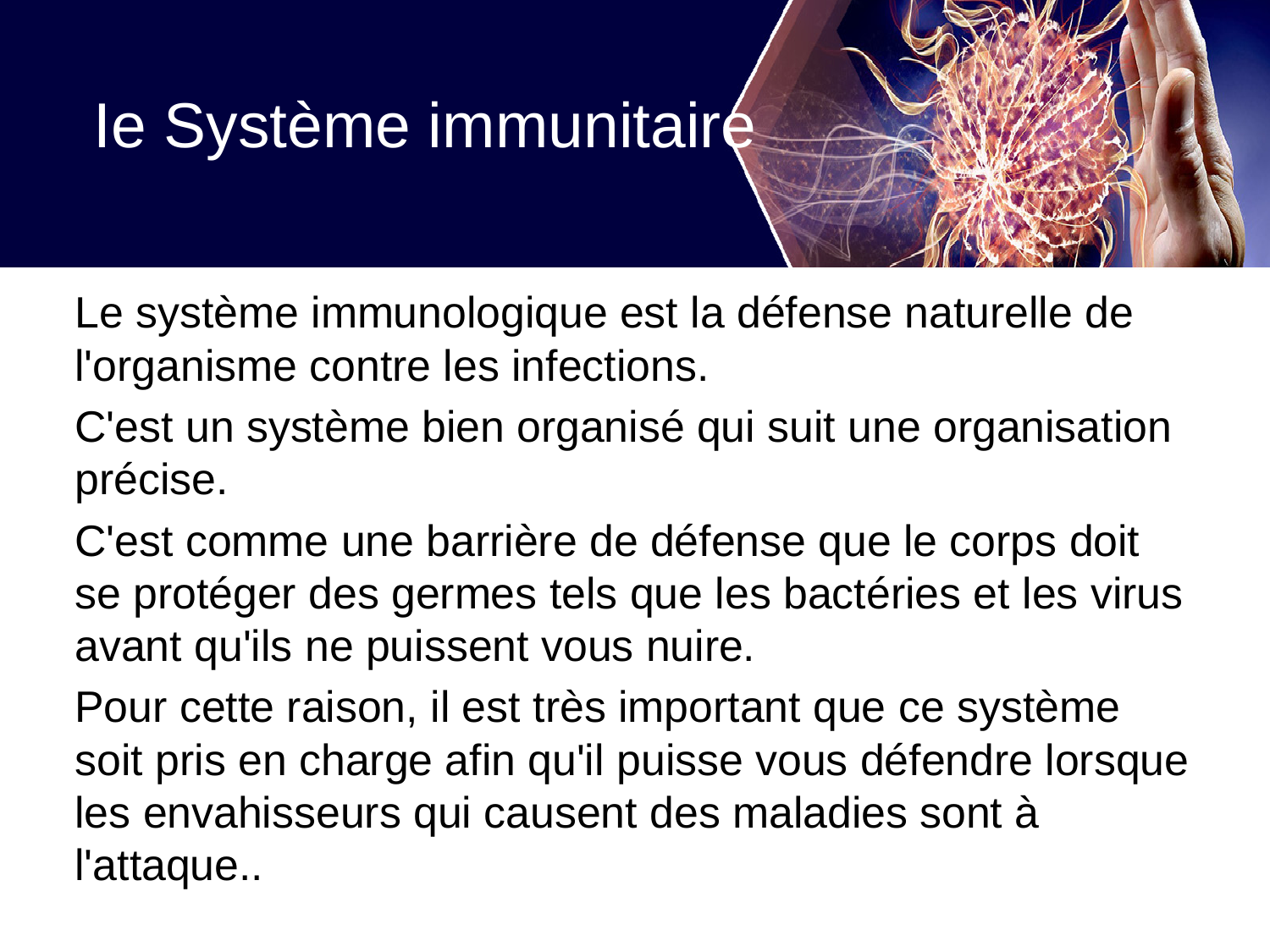

# Ie Système immunitaire
Le système immunologique est la défense naturelle de l'organisme contre les infections.
C'est un système bien organisé qui suit une organisation précise.
C'est comme une barrière de défense que le corps doit se protéger des germes tels que les bactéries et les virus avant qu'ils ne puissent vous nuire.
Pour cette raison, il est très important que ce système soit pris en charge afin qu'il puisse vous défendre lorsque les envahisseurs qui causent des maladies sont à l'attaque..